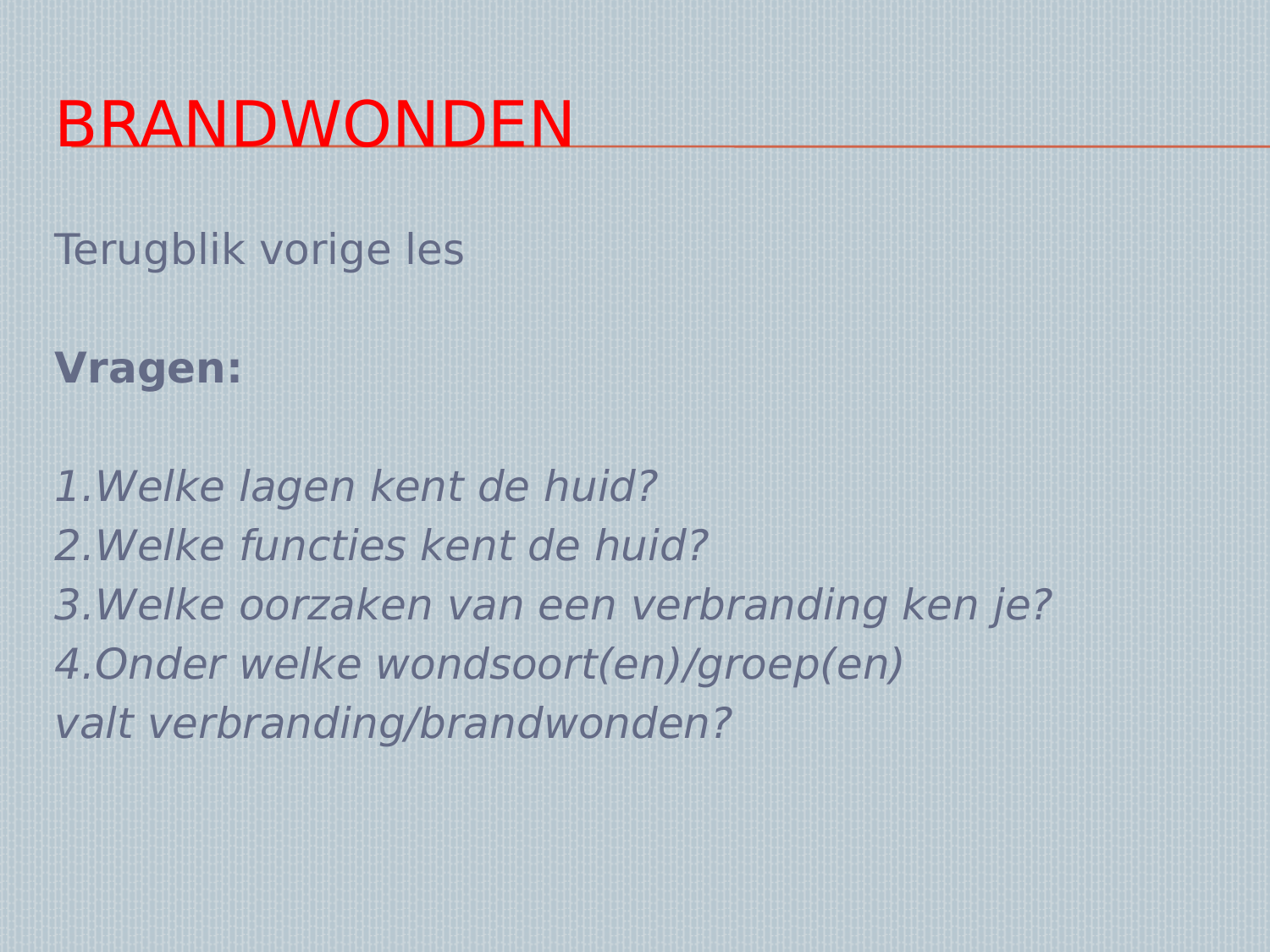

# Brandwonden
Terugblik vorige les

Vragen:

1.Welke lagen kent de huid?
2.Welke functies kent de huid?
3.Welke oorzaken van een verbranding ken je?
4.Onder welke wondsoort(en)/groep(en)
valt verbranding/brandwonden?